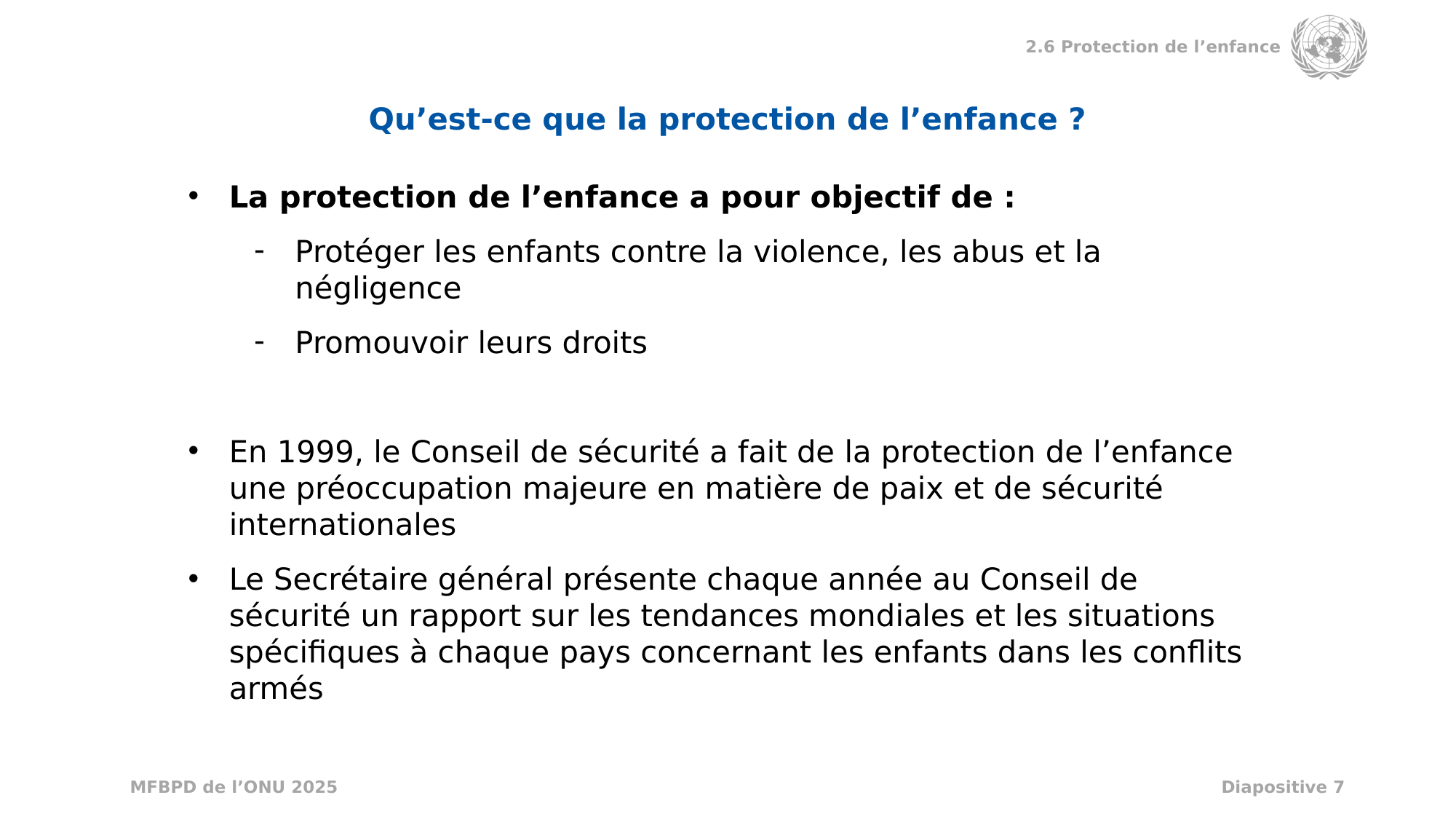

Qu’est-ce que la protection de l’enfance ?
La protection de l’enfance a pour objectif de :
Protéger les enfants contre la violence, les abus et la négligence
Promouvoir leurs droits

En 1999, le Conseil de sécurité a fait de la protection de l’enfance une préoccupation majeure en matière de paix et de sécurité internationales
Le Secrétaire général présente chaque année au Conseil de sécurité un rapport sur les tendances mondiales et les situations spécifiques à chaque pays concernant les enfants dans les conflits armés